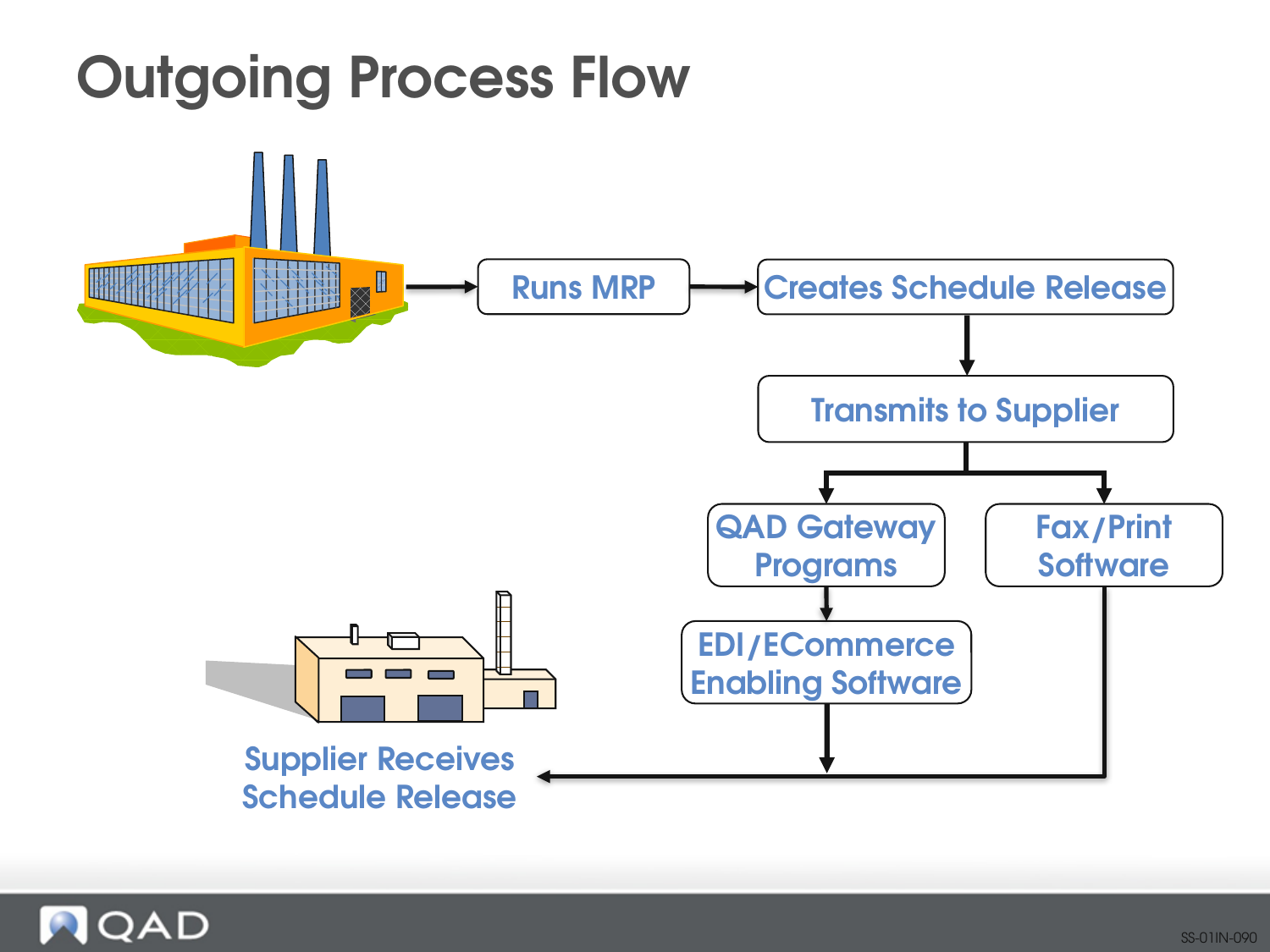

# Outgoing Process Flow

Runs MRP
Creates Schedule Release

Transmits to Supplier
QAD Gateway
Programs
Fax/Print
Software

EDI/ECommerce
Enabling Software

 Supplier Receives
Schedule Release
SS-01IN-090